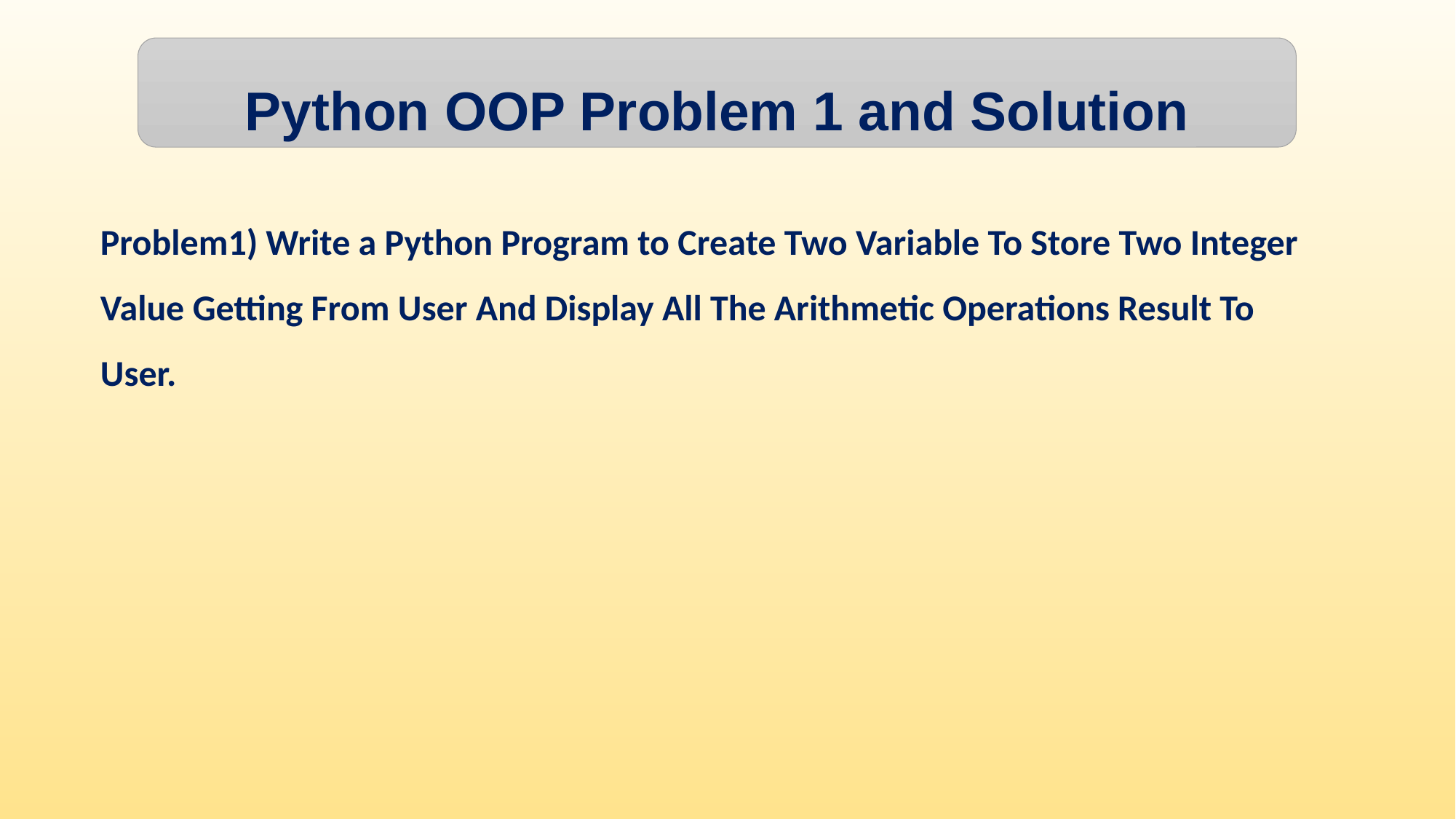

Python OOP Problem 1 and Solution
Problem1) Write a Python Program to Create Two Variable To Store Two Integer Value Getting From User And Display All The Arithmetic Operations Result To User.